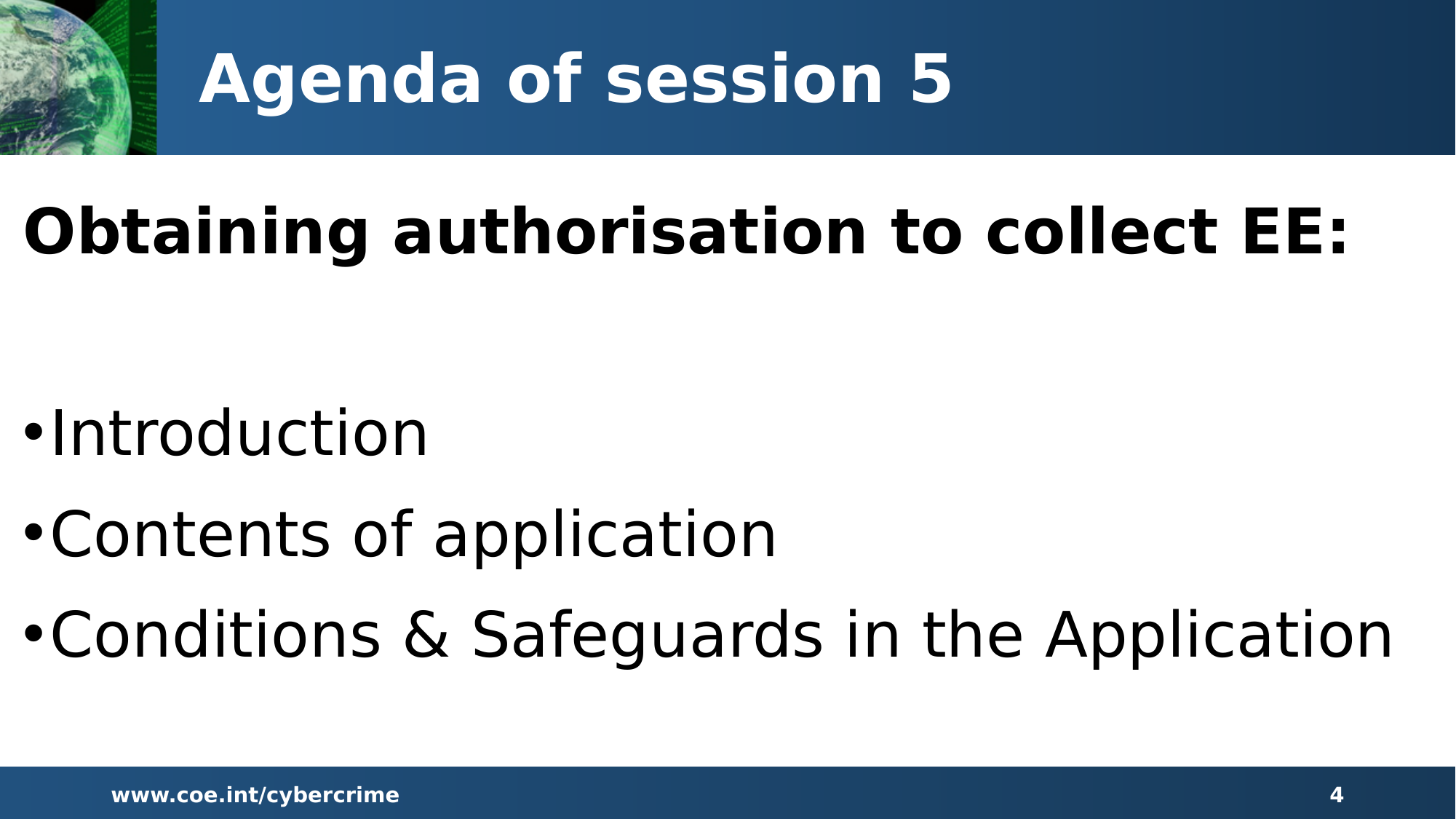

# Agenda of session 5
Obtaining authorisation to collect EE:

Introduction
Contents of application
Conditions & Safeguards in the Application
www.coe.int/cybercrime
4